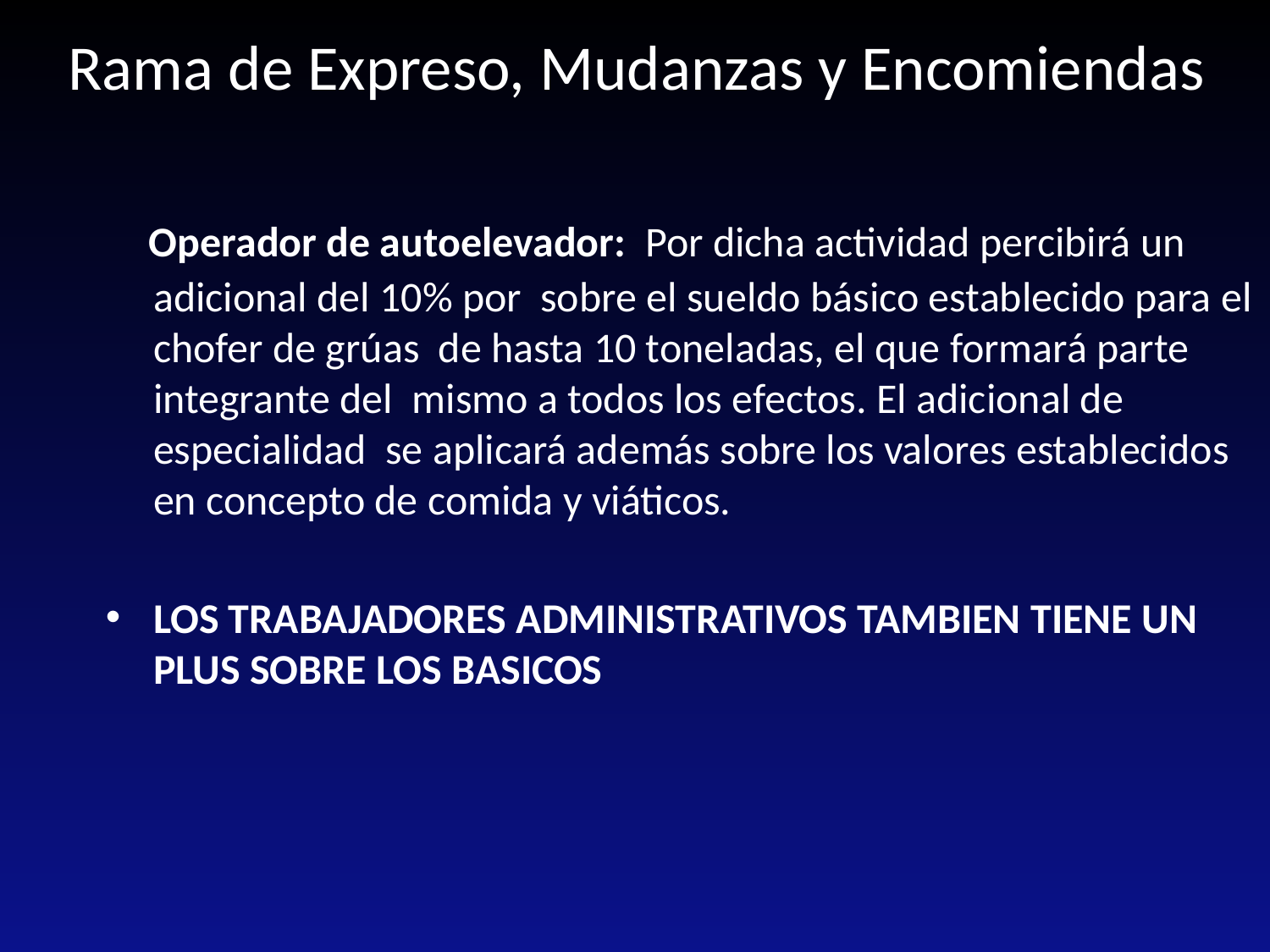

Rama de Expreso, Mudanzas y Encomiendas
   Operador de autoelevador:  Por dicha actividad percibirá un adicional del 10% por  sobre el sueldo básico establecido para el chofer de grúas  de hasta 10 toneladas, el que formará parte integrante del  mismo a todos los efectos. El adicional de especialidad  se aplicará además sobre los valores establecidos en concepto de comida y viáticos.

LOS TRABAJADORES ADMINISTRATIVOS TAMBIEN TIENE UN PLUS SOBRE LOS BASICOS